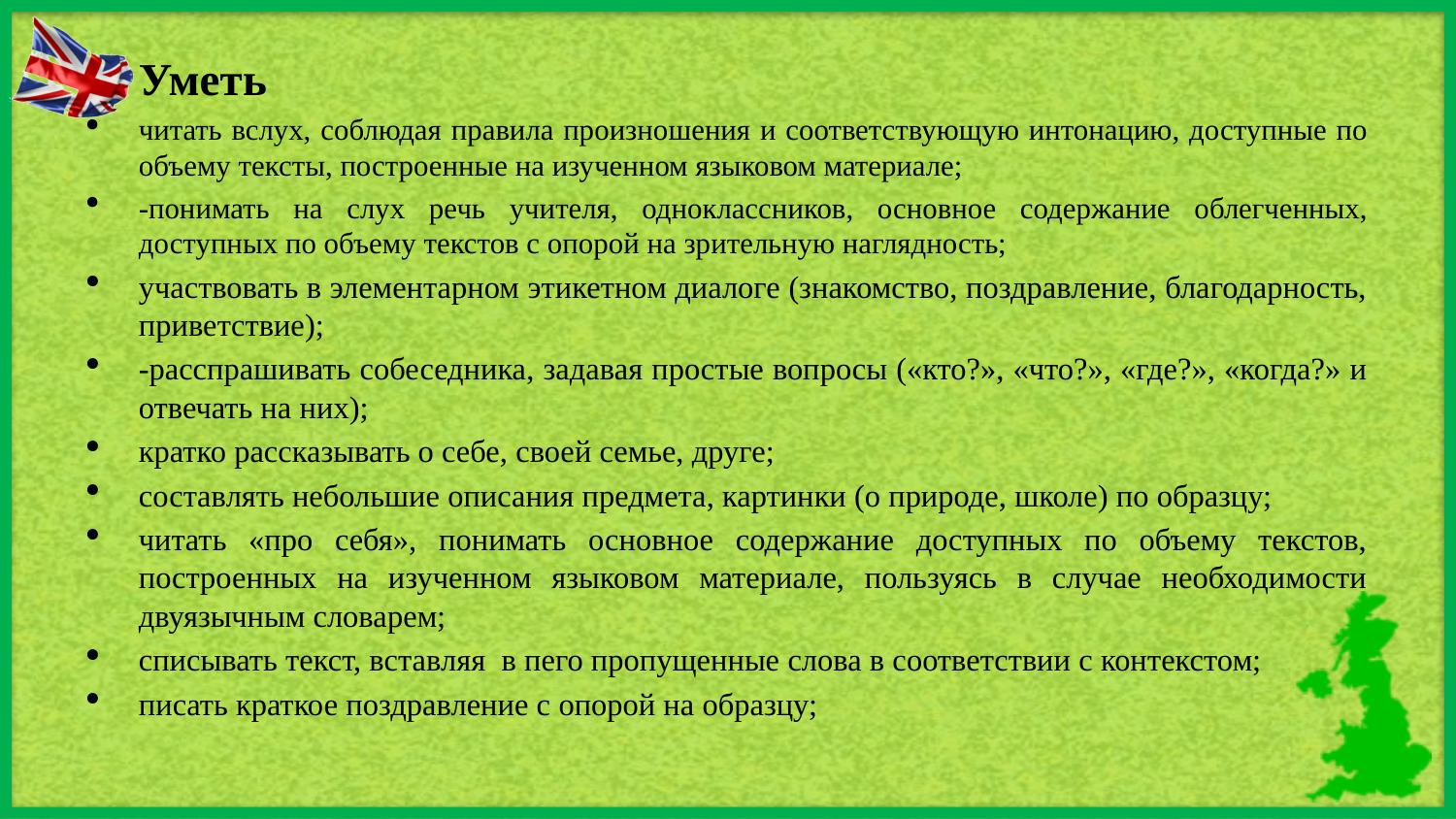

#
Уметь
читать вслух, соблюдая правила произношения и соответствующую интонацию, доступные по объему тексты, построенные на изученном языковом материале;
-понимать на слух речь учителя, одноклассников, основное содержание облегченных, доступных по объему текстов с опорой на зрительную наглядность;
участвовать в элементарном этикетном диалоге (знакомство, поздравление, благодарность, приветствие);
-расспрашивать собеседника, задавая простые вопросы («кто?», «что?», «где?», «когда?» и отвечать на них);
кратко рассказывать о себе, своей семье, друге;
составлять небольшие описания предмета, картинки (о природе, школе) по образцу;
читать «про себя», понимать основное содержание доступных по объему текстов, построенных на изученном языковом материале, пользуясь в случае необходимости двуязычным словарем;
списывать текст, вставляя  в пего пропущенные слова в соответствии с контекстом;
писать краткое поздравление с опорой на образцу;